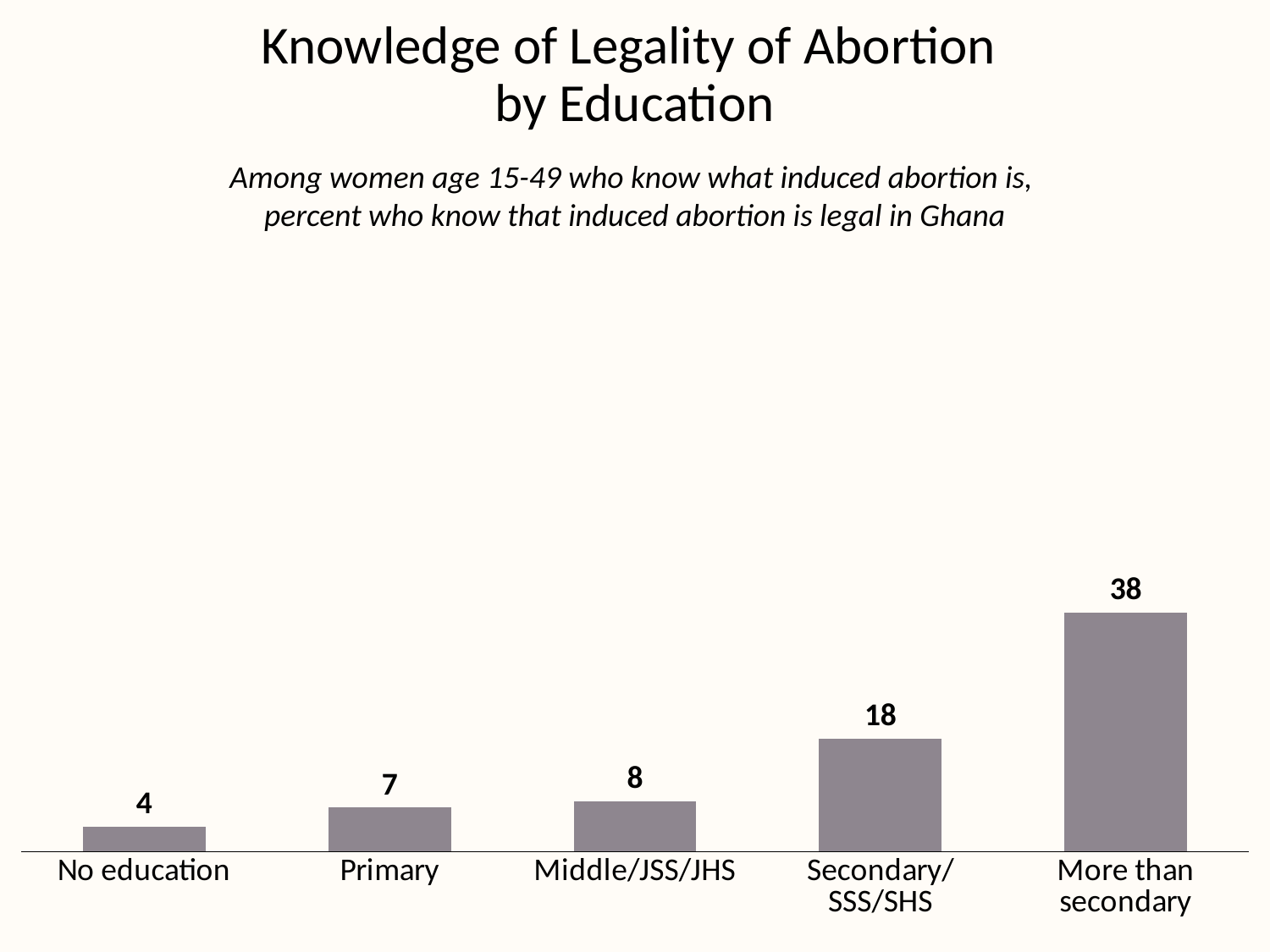

# Knowledge of Legality of Abortion by Education
Among women age 15-49 who know what induced abortion is,
percent who know that induced abortion is legal in Ghana

### Chart

| Category | Series 1 |
|---|---|
| No education | 4.0 |
| Primary | 7.0 |
| Middle/JSS/JHS | 8.0 |
| Secondary/ SSS/SHS | 18.0 |
| More than secondary | 38.0 |